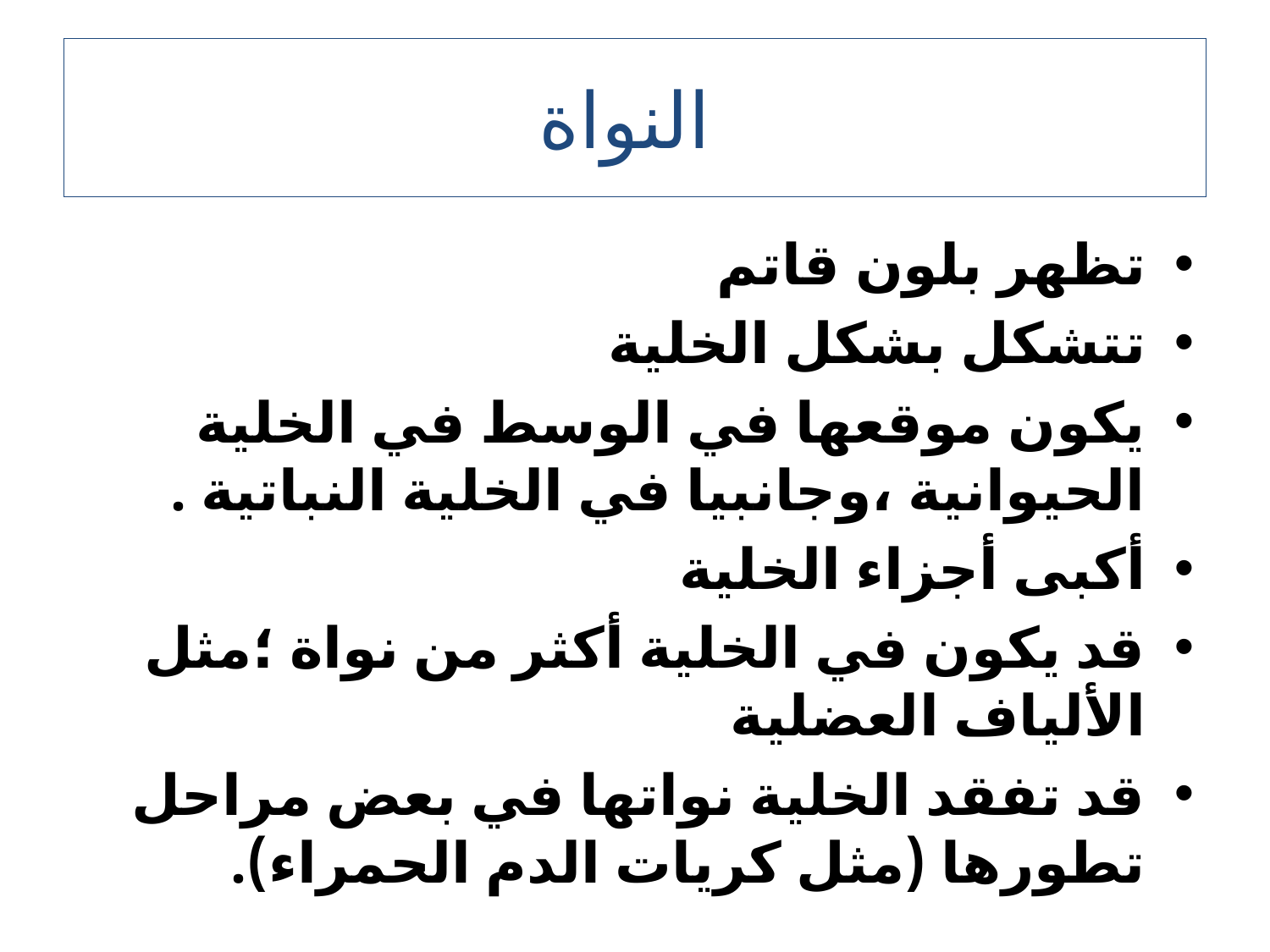

# النواة
تظهر بلون قاتم
تتشكل بشكل الخلية
يكون موقعها في الوسط في الخلية الحيوانية ،وجانبيا في الخلية النباتية .
أكبى أجزاء الخلية
قد يكون في الخلية أكثر من نواة ؛مثل  الألياف العضلية
قد تفقد الخلية نواتها في بعض مراحل تطورها (مثل كريات الدم الحمراء).